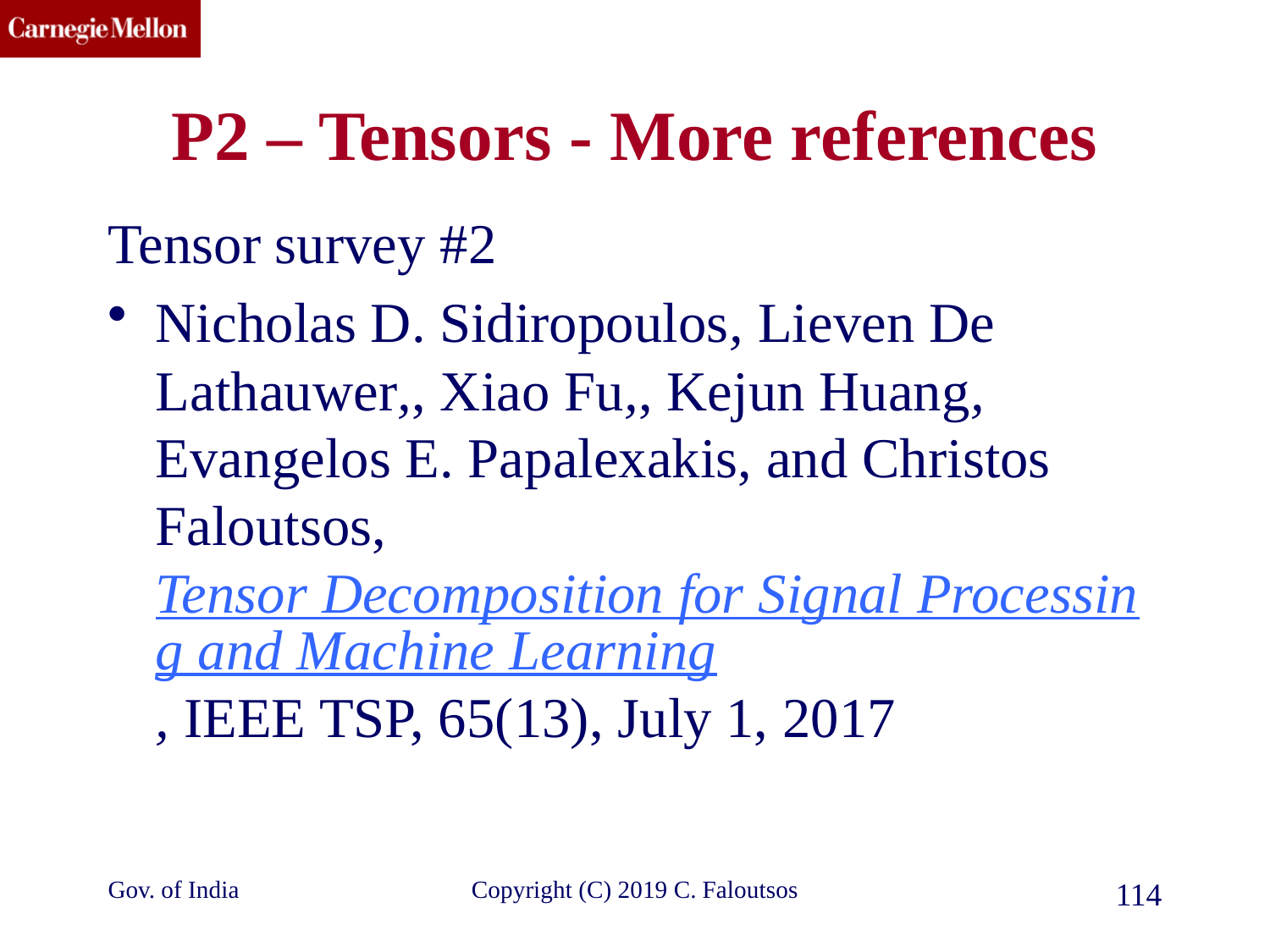

# P2 – Tensors - More references
Tensor survey #2
Nicholas D. Sidiropoulos, Lieven De Lathauwer,, Xiao Fu,, Kejun Huang, Evangelos E. Papalexakis, and Christos Faloutsos, Tensor Decomposition for Signal Processing and Machine Learning, IEEE TSP, 65(13), July 1, 2017
Gov. of India
Copyright (C) 2019 C. Faloutsos
114